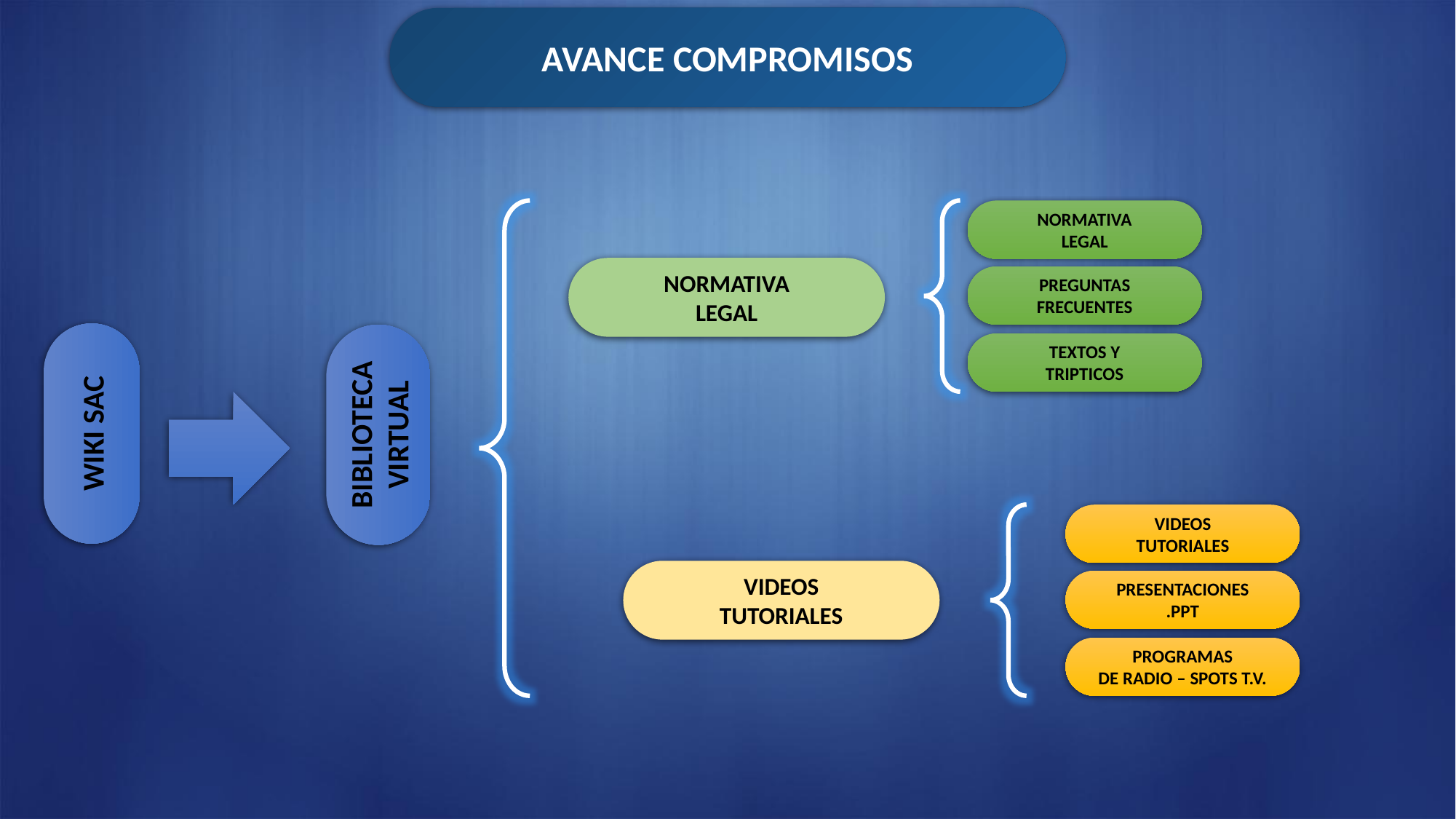

AVANCE COMPROMISOS

NORMATIVA
LEGAL
NORMATIVA
LEGAL
PREGUNTAS
FRECUENTES
TEXTOS Y
TRIPTICOS
BIBLIOTECA VIRTUAL
WIKI SAC

VIDEOS
TUTORIALES
VIDEOS
TUTORIALES
PRESENTACIONES
.PPT
PROGRAMAS
DE RADIO – SPOTS T.V.